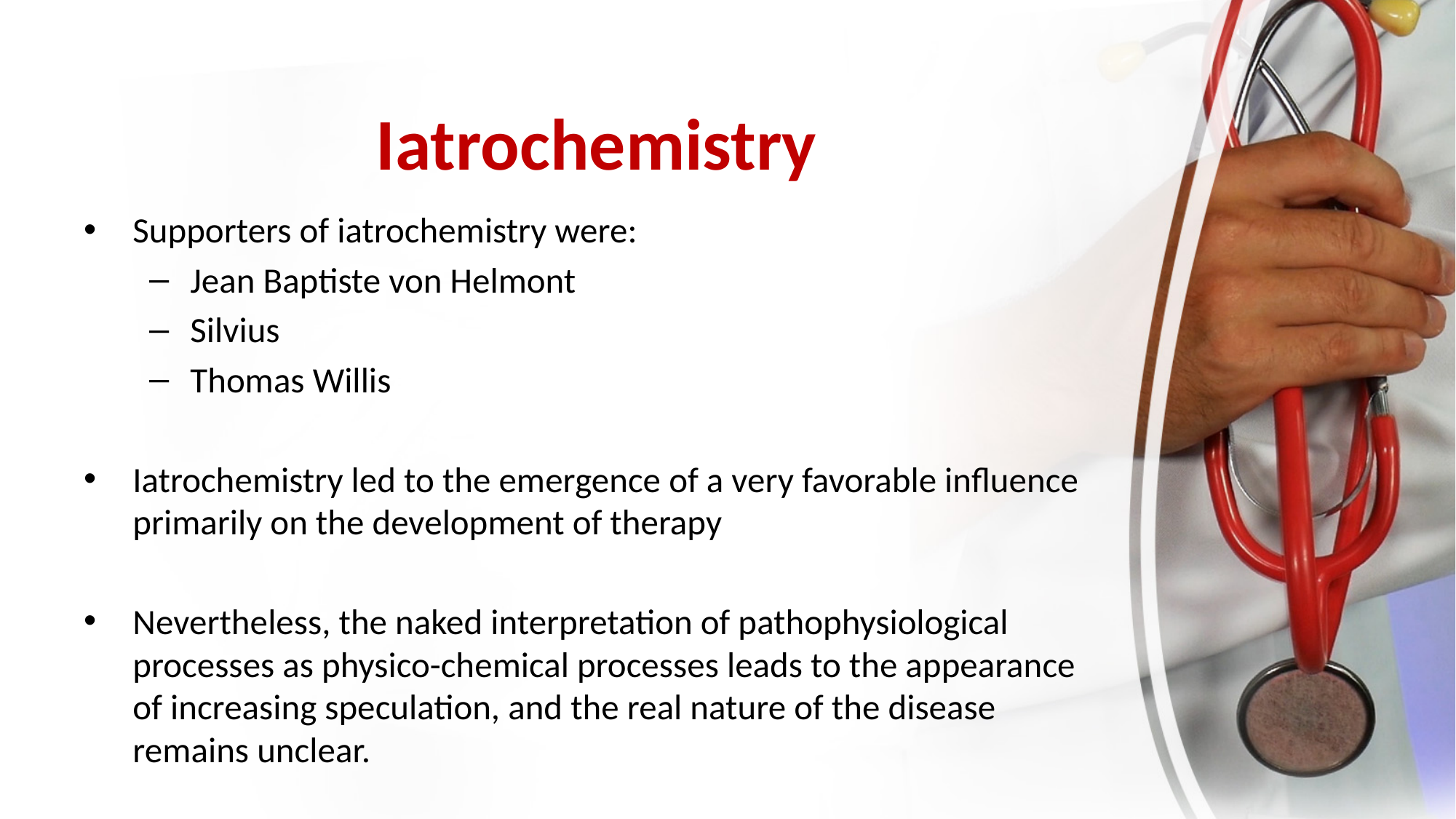

# Iatrochemistry
Supporters of iatrochemistry were:
Jean Baptiste von Helmont
Silvius
Thomas Willis

Iatrochemistry led to the emergence of a very favorable influence primarily on the development of therapy

Nevertheless, the naked interpretation of pathophysiological processes as physico-chemical processes leads to the appearance of increasing speculation, and the real nature of the disease remains unclear.